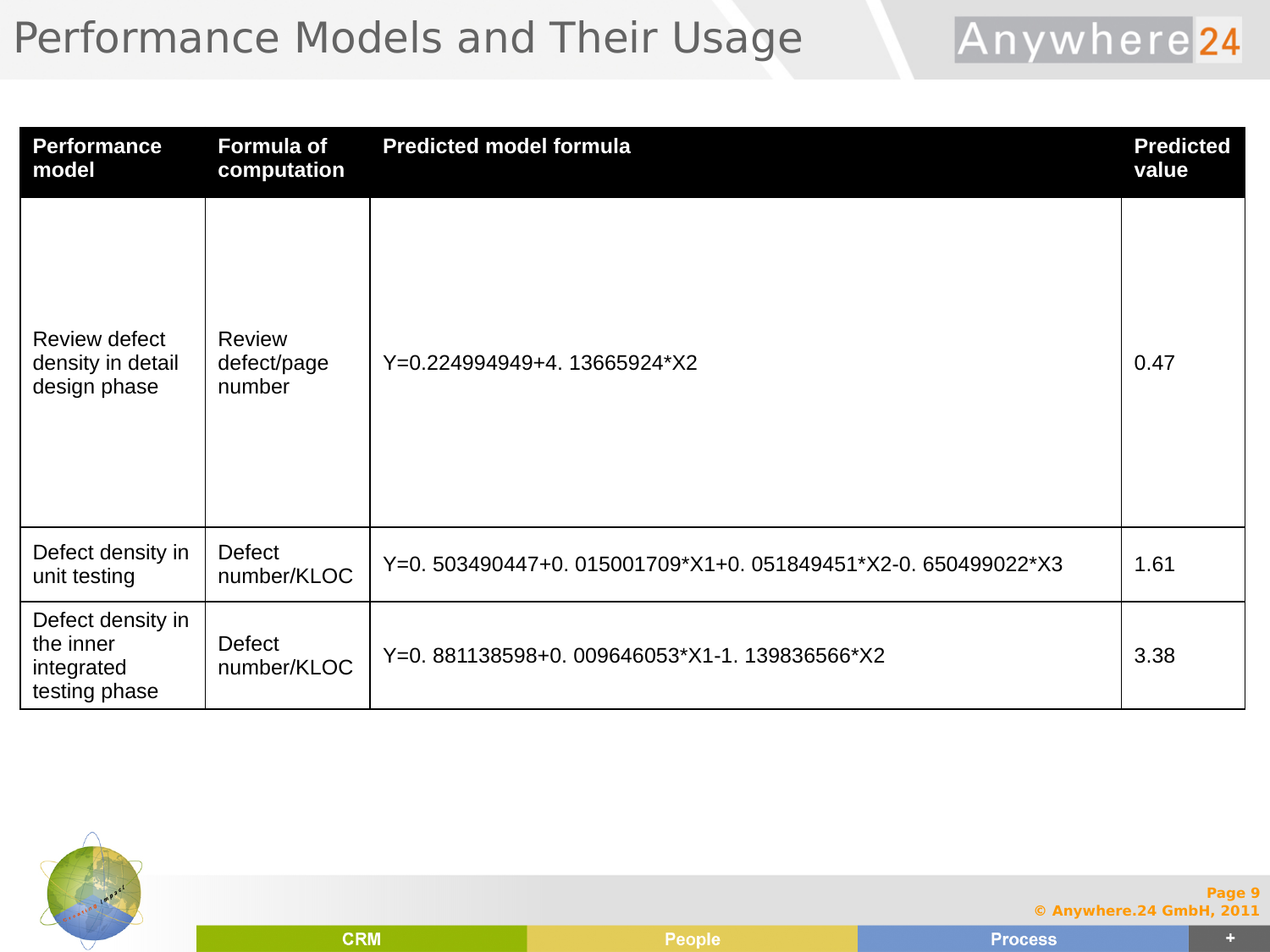

# Performance Models and Their Usage
| Performance model | Formula of computation | Predicted model formula | Predicted value |
| --- | --- | --- | --- |
| Review defect density in detail design phase | Review defect/page number | Y=0.224994949+4. 13665924\*X2 | 0.47 |
| Defect density in unit testing | Defect number/KLOC | Y=0. 503490447+0. 015001709\*X1+0. 051849451\*X2-0. 650499022\*X3 | 1.61 |
| Defect density in the inner integrated testing phase | Defect number/KLOC | Y=0. 881138598+0. 009646053\*X1-1. 139836566\*X2 | 3.38 |
Page 9
© Anywhere.24 GmbH, 2011